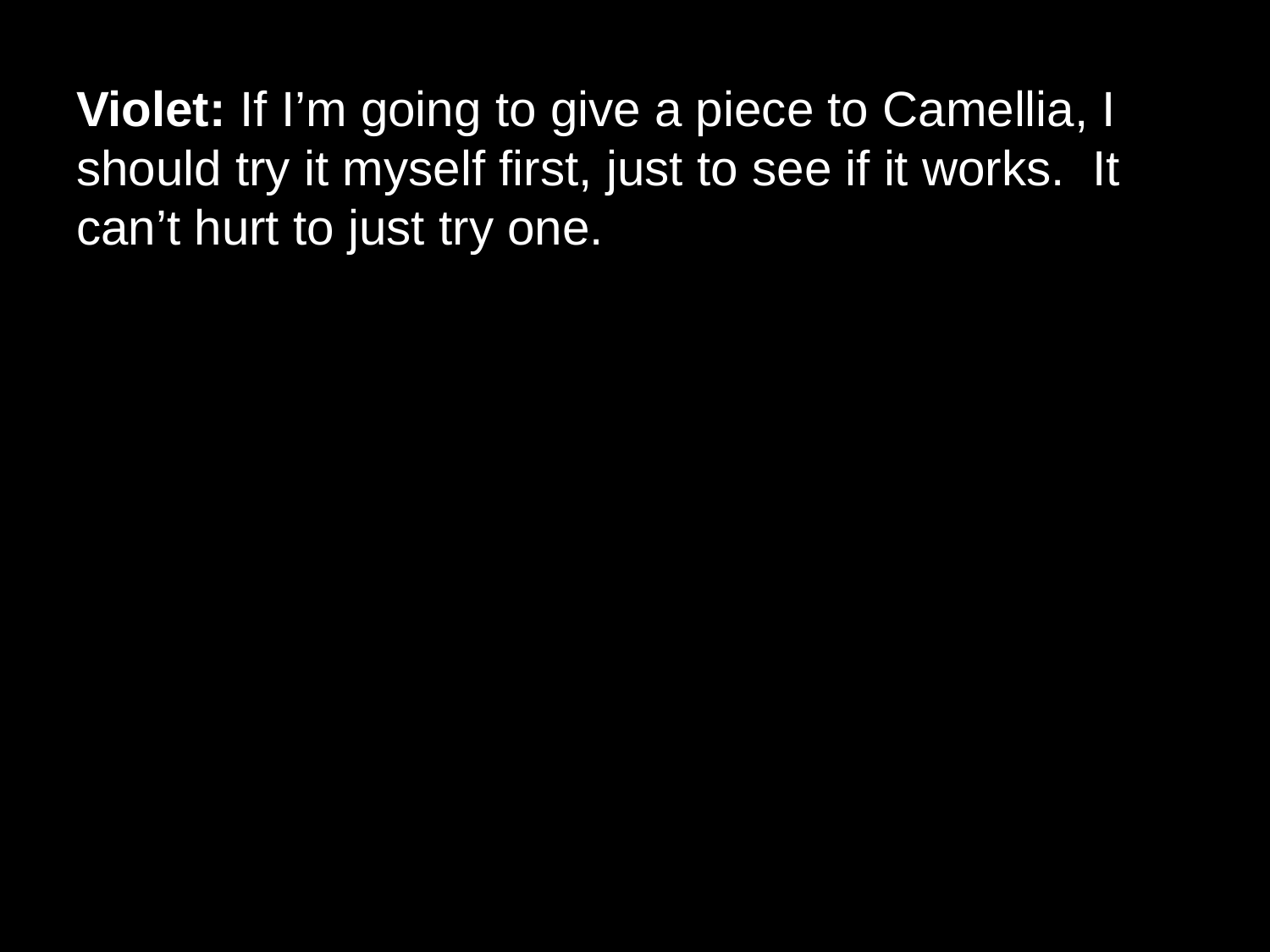

# Violet: If I’m going to give a piece to Camellia, I should try it myself first, just to see if it works.  It can’t hurt to just try one.